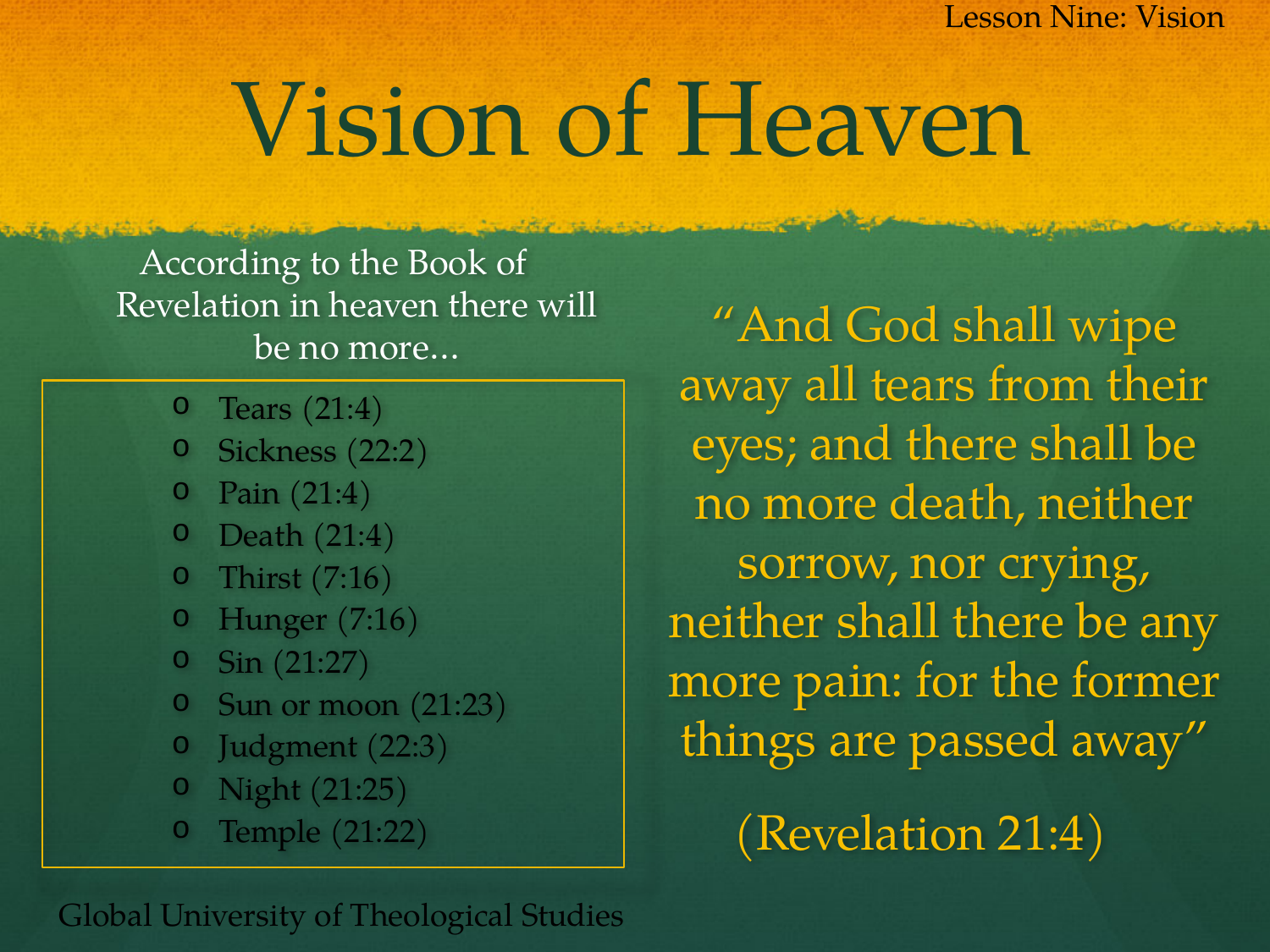

Lesson Nine: Vision

# Vision of Heaven
According to the Book of Revelation in heaven there will be no more…
	“And God shall wipe away all tears from their eyes; and there shall be no more death, neither sorrow, nor crying, neither shall there be any more pain: for the former things are passed away”
(Revelation 21:4)

Tears (21:4)
Sickness (22:2)
Pain (21:4)
Death (21:4)
Thirst (7:16)
Hunger (7:16)
Sin (21:27)
Sun or moon (21:23)
Judgment (22:3)
Night (21:25)
Temple (21:22)
Global University of Theological Studies